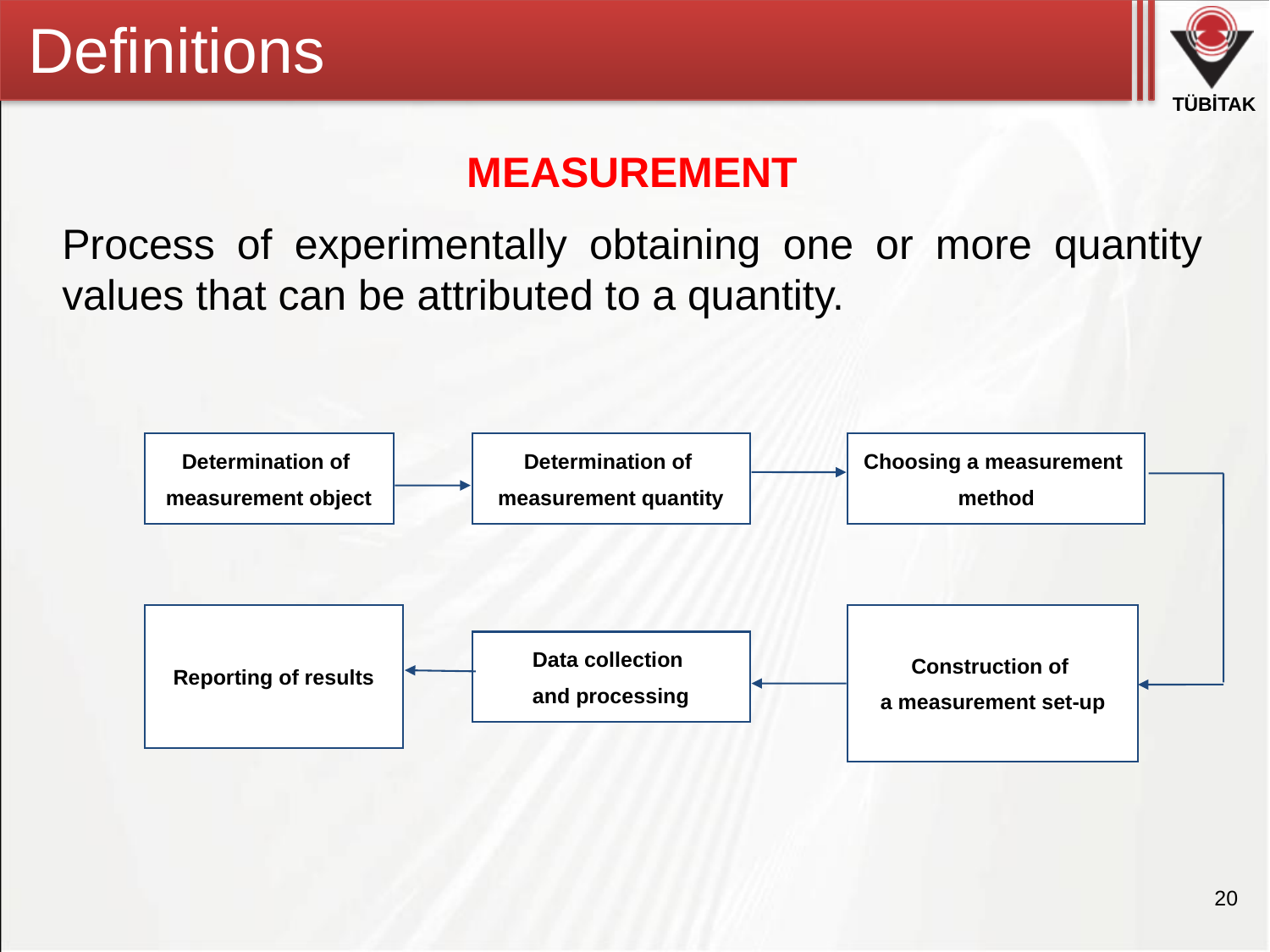

Definitions
MEASUREMENT
Process of experimentally obtaining one or more quantity values that can be attributed to a quantity.

Determination of
measurement object
Determination of
measurement quantity
Choosing a measurement
method

Reporting of results
Construction of
a measurement set-up
Data collection
and processing

20